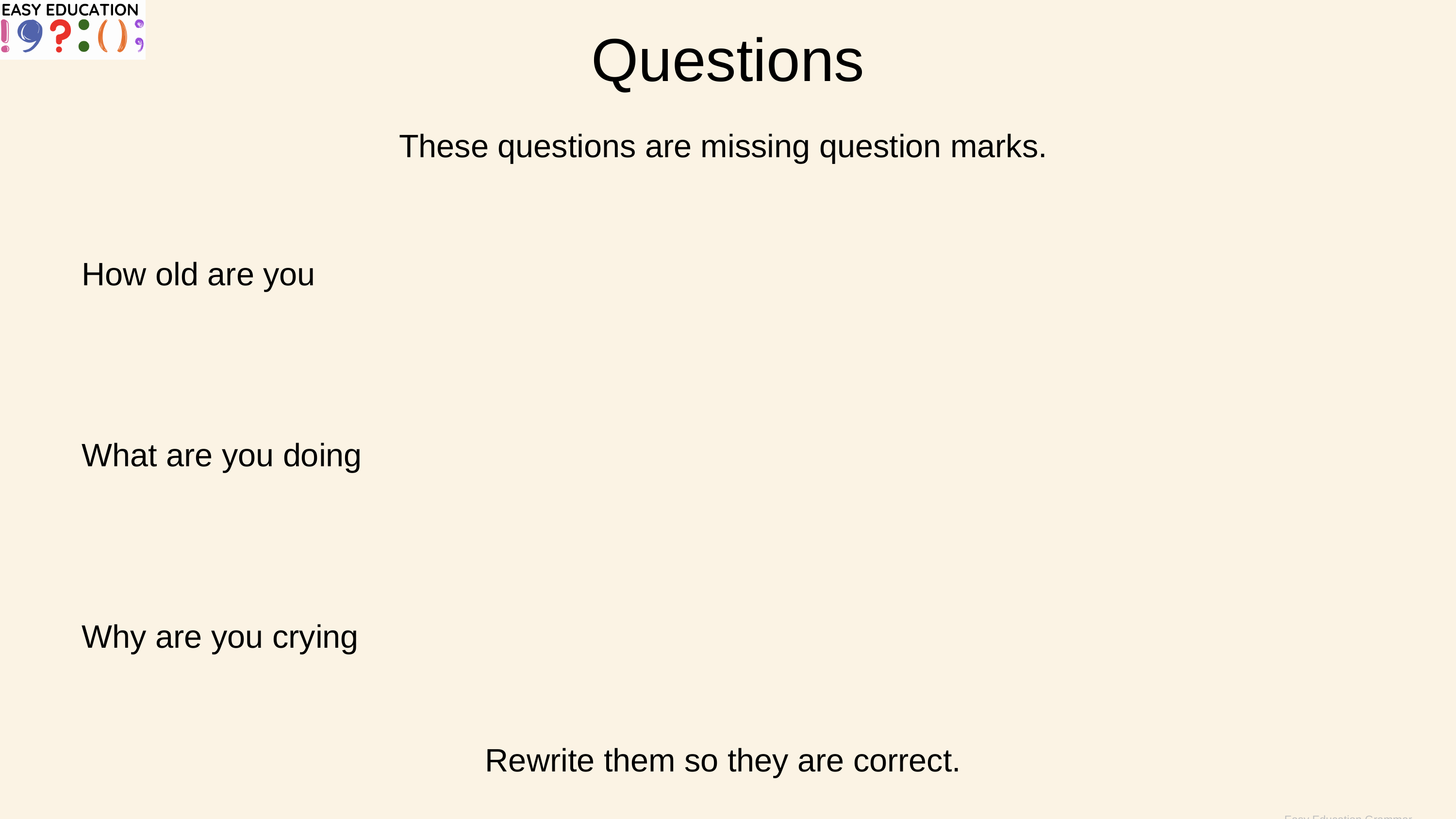

Questions
These questions are missing question marks.
How old are you

What are you doing

Why are you crying
Rewrite them so they are correct.